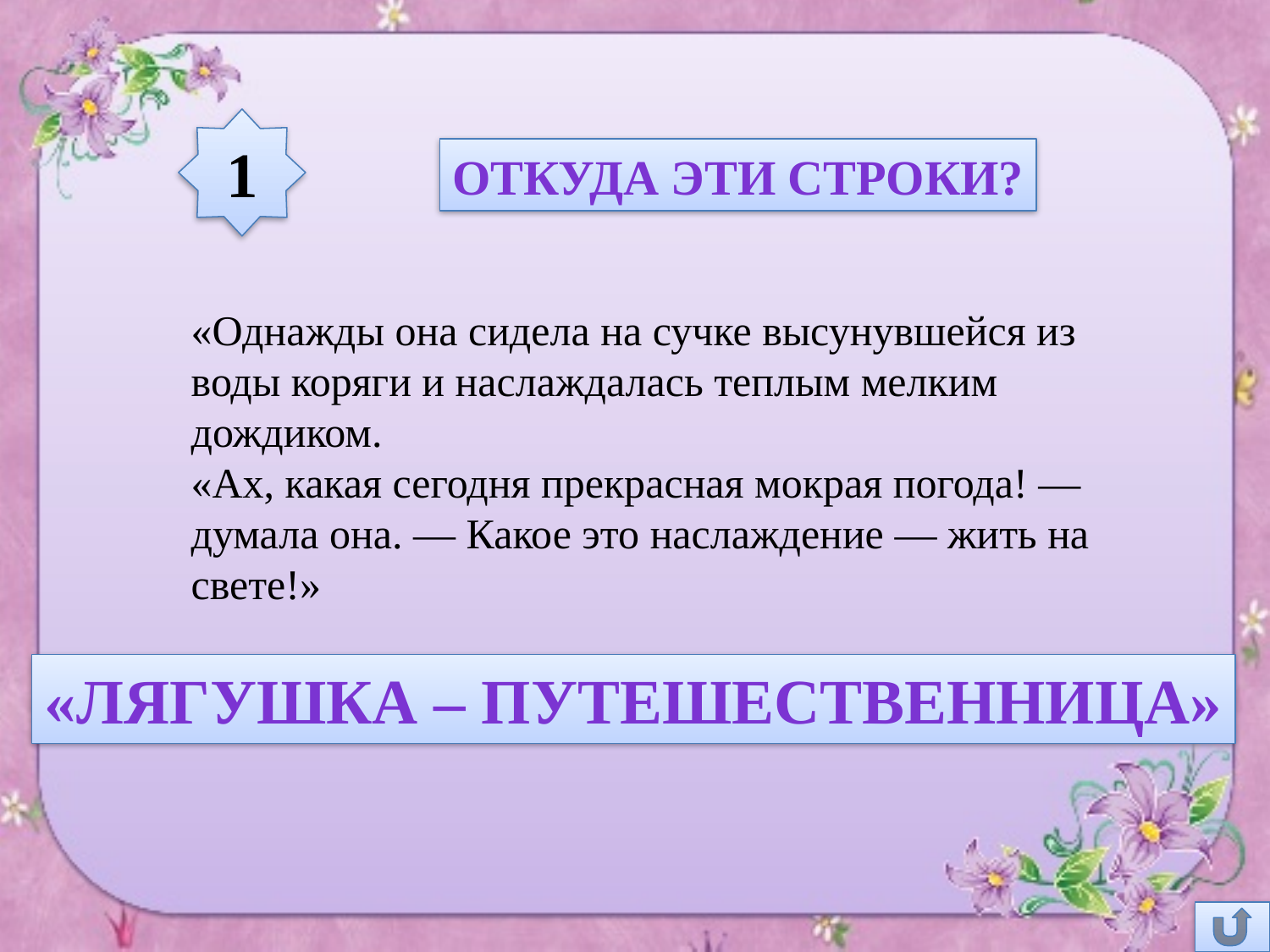

1
Откуда эти строки?
«Однажды она сидела на сучке высунувшейся из воды коряги и наслаждалась теплым мелким дождиком.
«Ах, какая сегодня прекрасная мокрая погода! — думала она. — Какое это наслаждение — жить на свете!»
«Лягушка – путешественница»